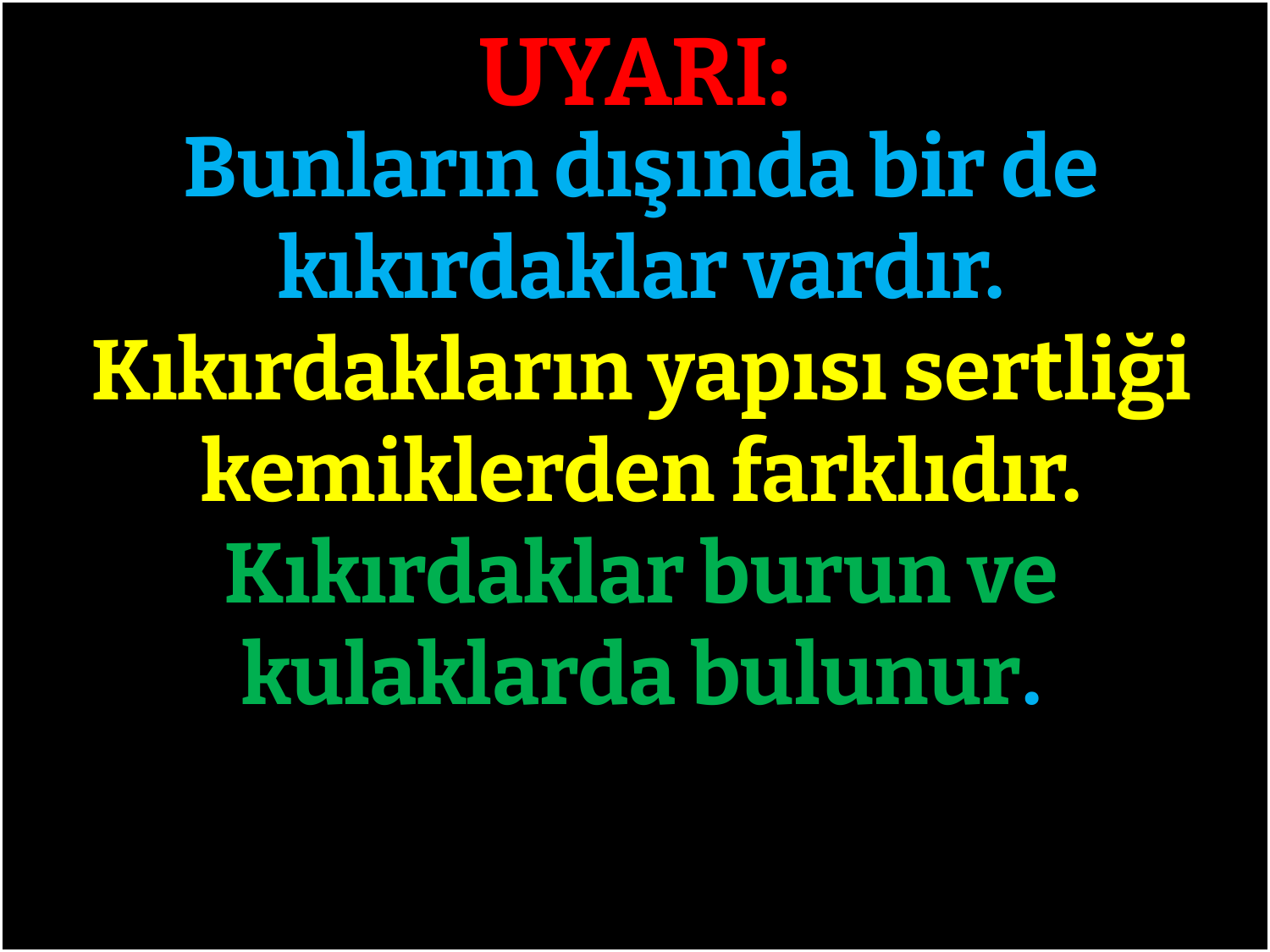

UYARI:
Bunların dışında bir de kıkırdaklar vardır. Kıkırdakların yapısı sertliği kemiklerden farklıdır. Kıkırdaklar burun ve kulaklarda bulunur.
#